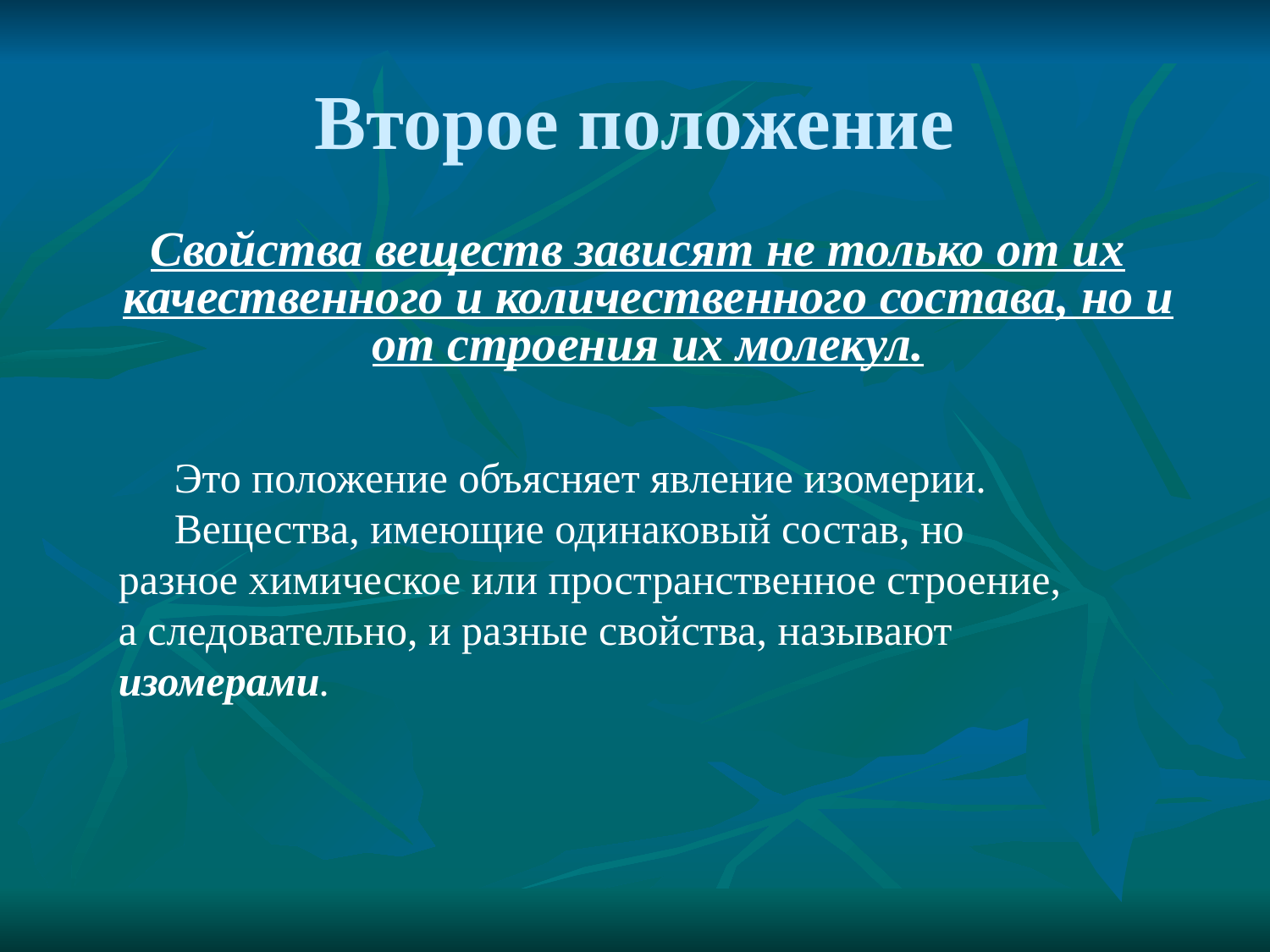

# Второе положение
   Свойства веществ зависят не только от их качественного и количественного состава, но и от строения их молекул.
  Это положение объясняет явление изомерии.
  Вещества, имеющие одинаковый состав, но разное химическое или пространственное строение, а следовательно, и разные свойства, называют изомерами.